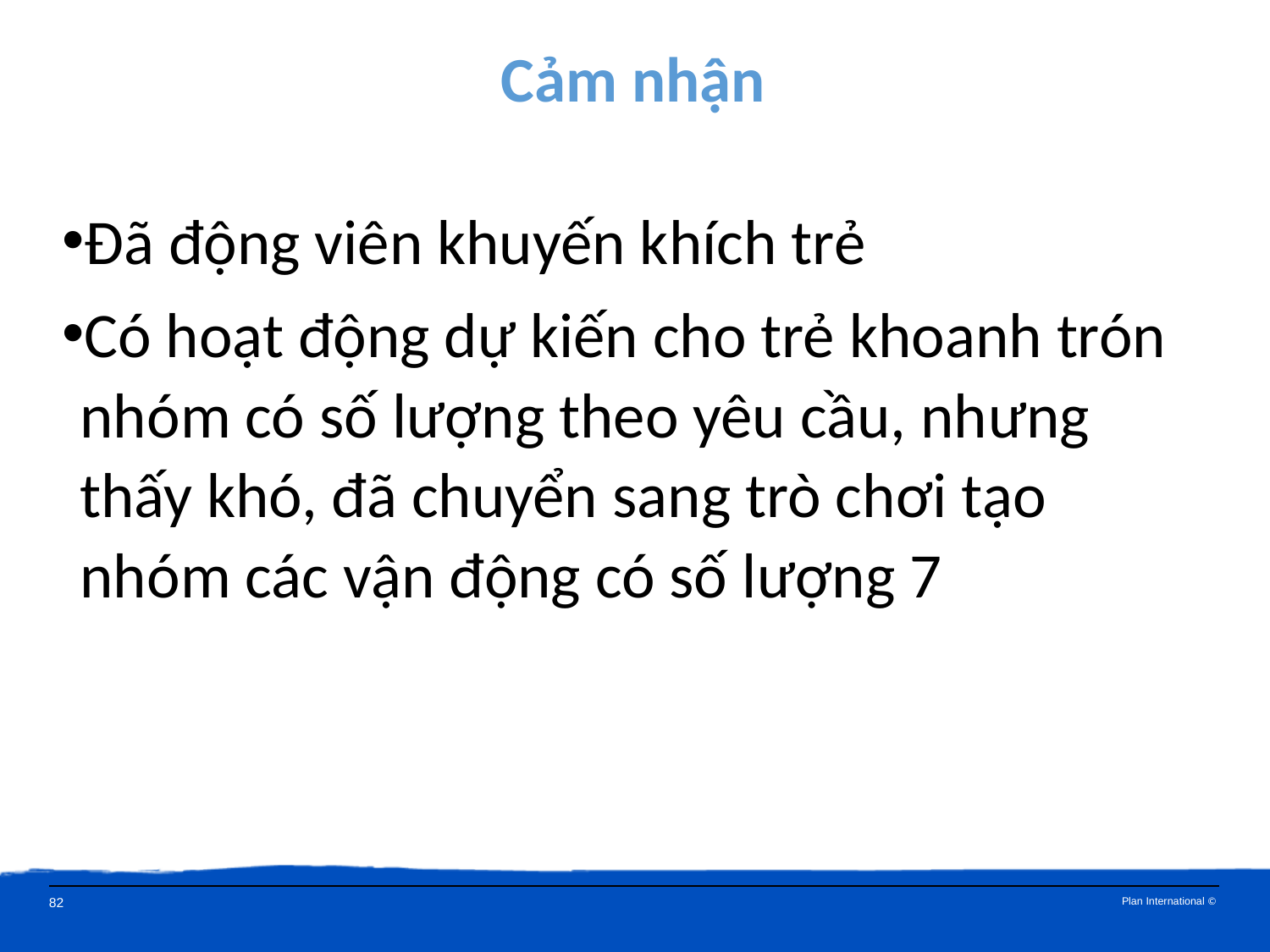

Cảm nhận
Đã động viên khuyến khích trẻ
Có hoạt động dự kiến cho trẻ khoanh trón nhóm có số lượng theo yêu cầu, nhưng thấy khó, đã chuyển sang trò chơi tạo nhóm các vận động có số lượng 7
82